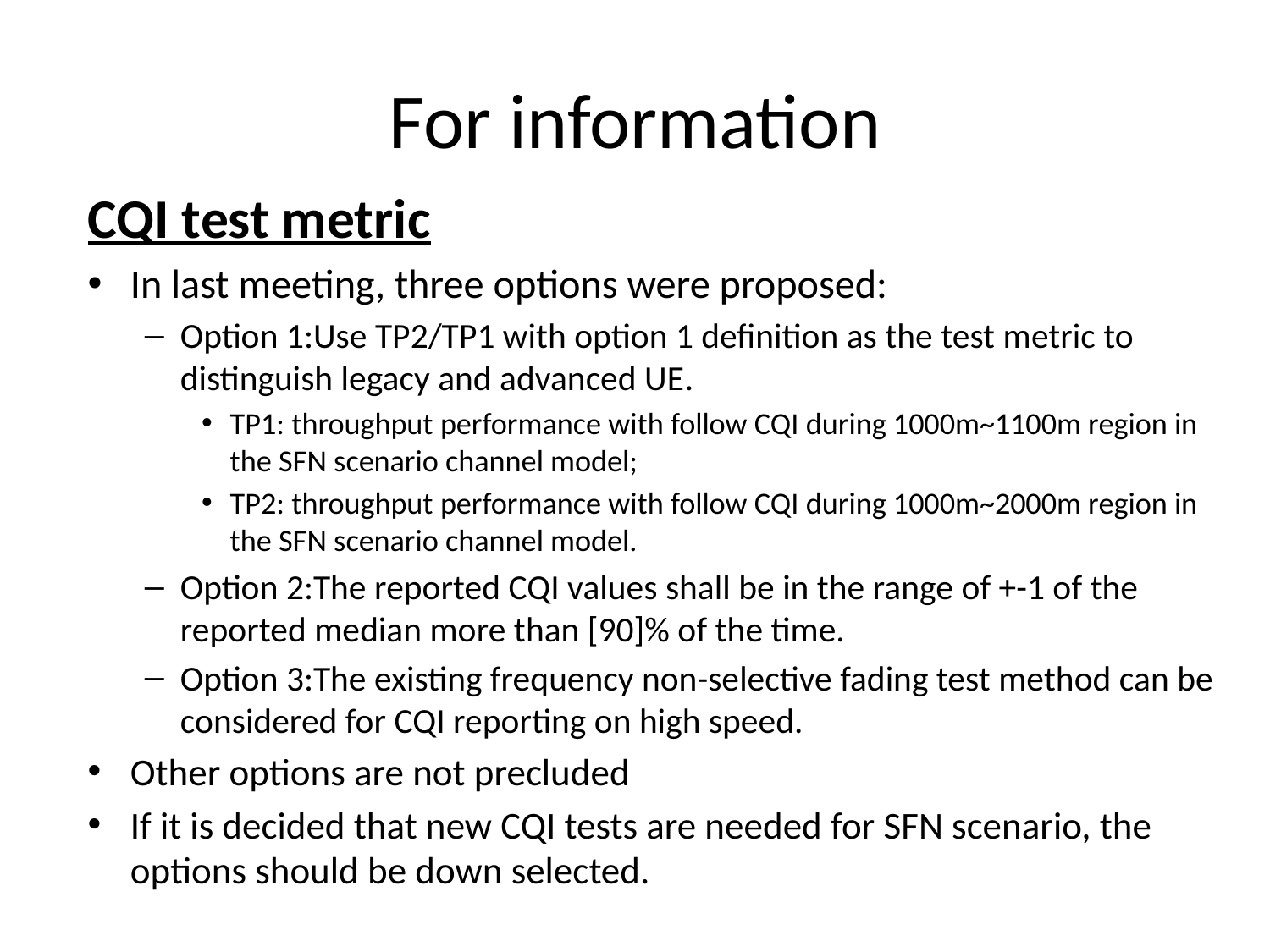

# For information
CQI test metric
In last meeting, three options were proposed:
Option 1:Use TP2/TP1 with option 1 definition as the test metric to distinguish legacy and advanced UE.
TP1: throughput performance with follow CQI during 1000m~1100m region in the SFN scenario channel model;
TP2: throughput performance with follow CQI during 1000m~2000m region in the SFN scenario channel model.
Option 2:The reported CQI values shall be in the range of +-1 of the reported median more than [90]% of the time.
Option 3:The existing frequency non-selective fading test method can be considered for CQI reporting on high speed.
Other options are not precluded
If it is decided that new CQI tests are needed for SFN scenario, the options should be down selected.